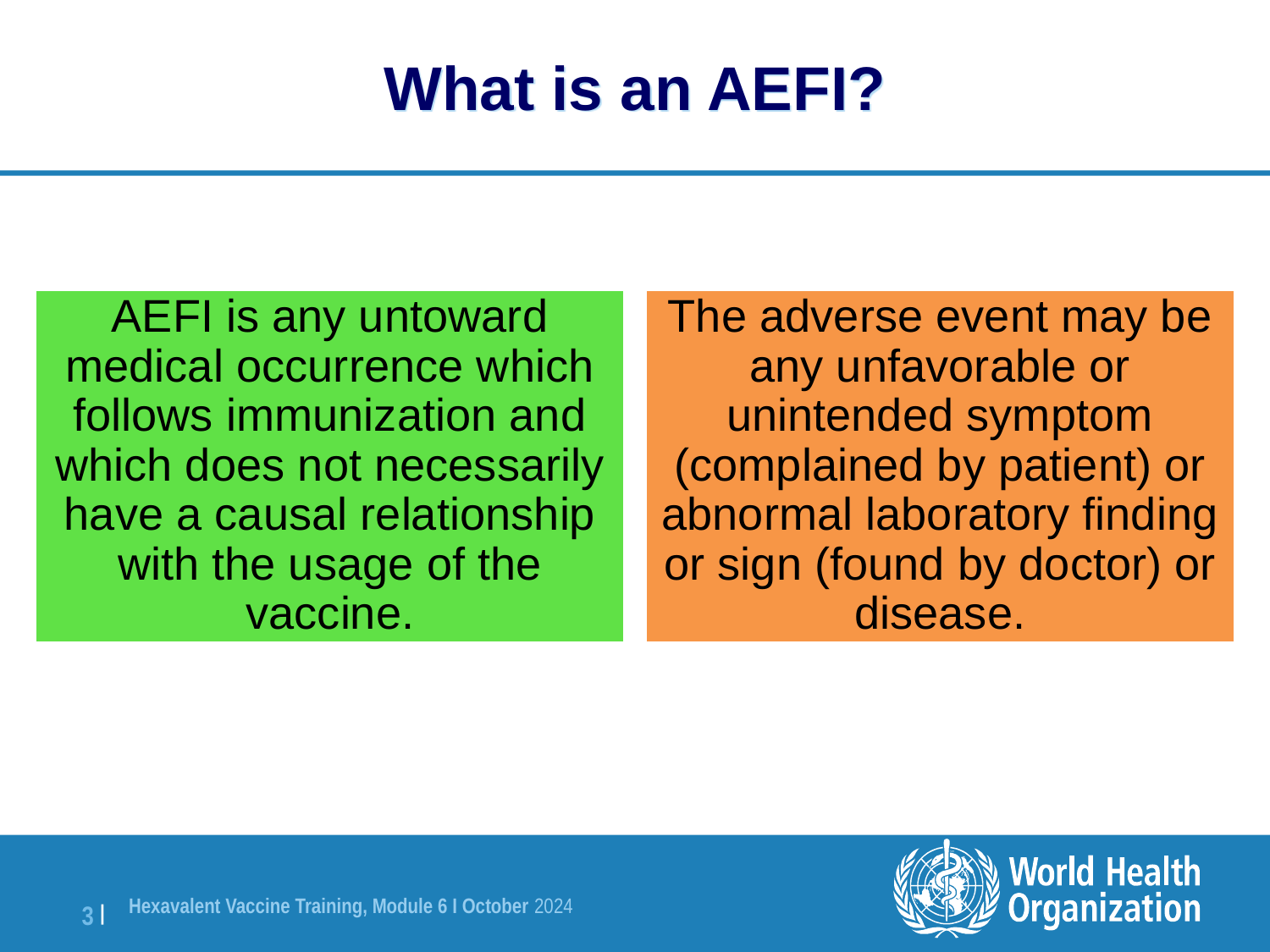

What is an AEFI?
AEFI is any untoward medical occurrence which follows immunization and which does not necessarily have a causal relationship with the usage of the vaccine.
The adverse event may be any unfavorable or unintended symptom (complained by patient) or abnormal laboratory finding or sign (found by doctor) or disease.